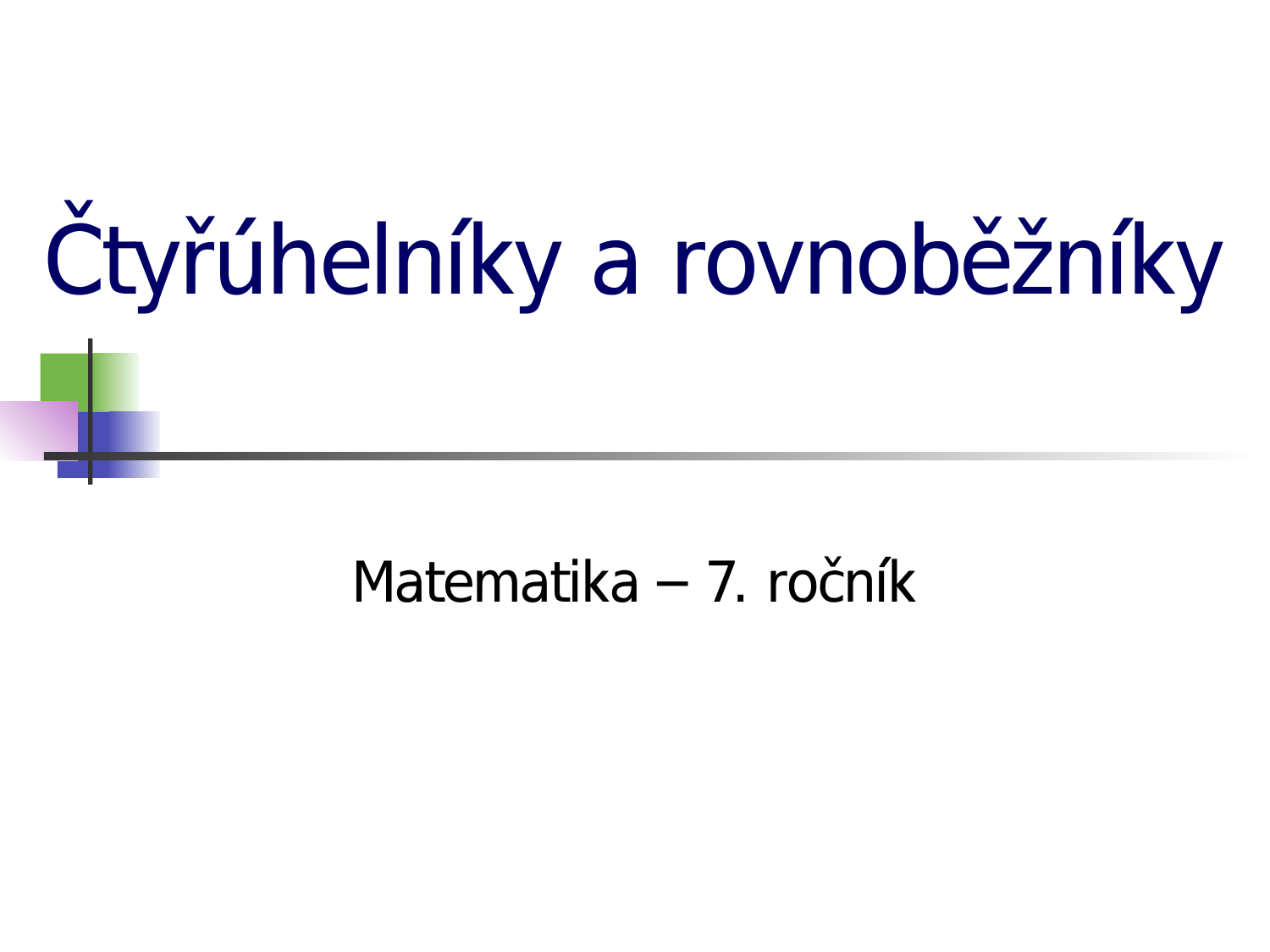

# Čtyřúhelníky a rovnoběžníky
Matematika – 7. ročník